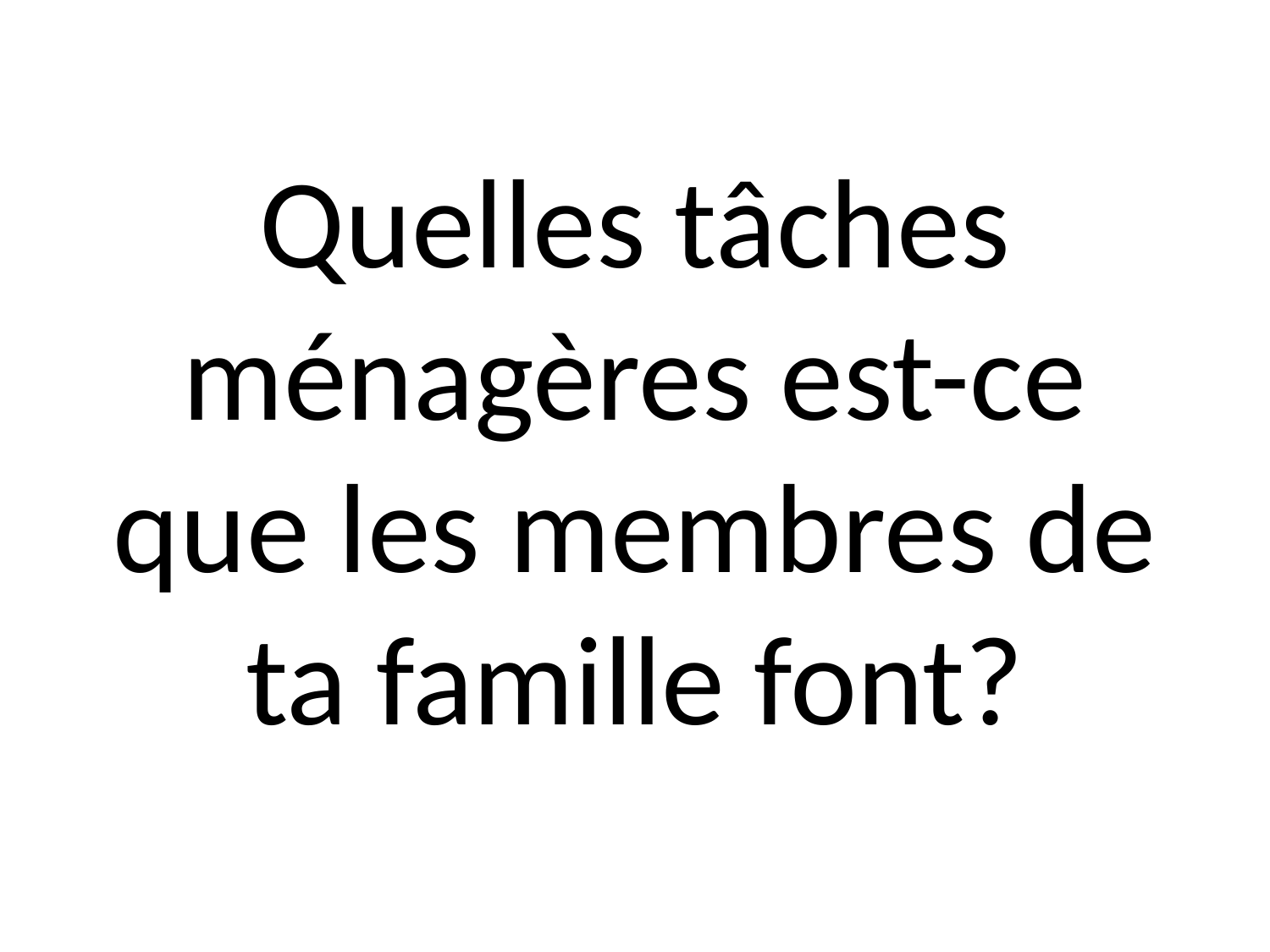

# Quelles tâches ménagères est-ce que les membres de ta famille font?